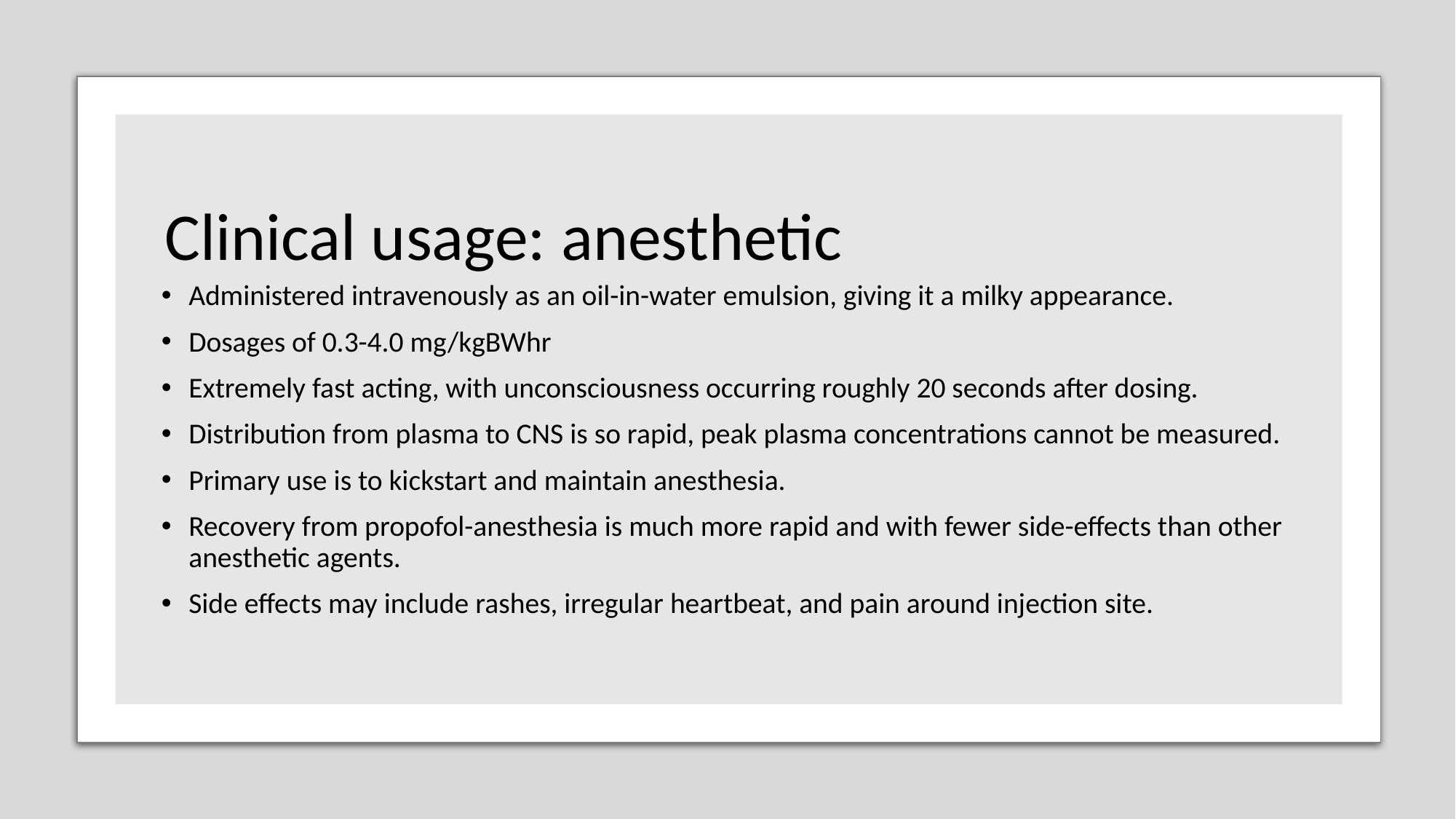

# Clinical usage: anesthetic
Administered intravenously as an oil-in-water emulsion, giving it a milky appearance.
Dosages of 0.3-4.0 mg/kgBWhr
Extremely fast acting, with unconsciousness occurring roughly 20 seconds after dosing.
Distribution from plasma to CNS is so rapid, peak plasma concentrations cannot be measured.
Primary use is to kickstart and maintain anesthesia.
Recovery from propofol-anesthesia is much more rapid and with fewer side-effects than other anesthetic agents.
Side effects may include rashes, irregular heartbeat, and pain around injection site.